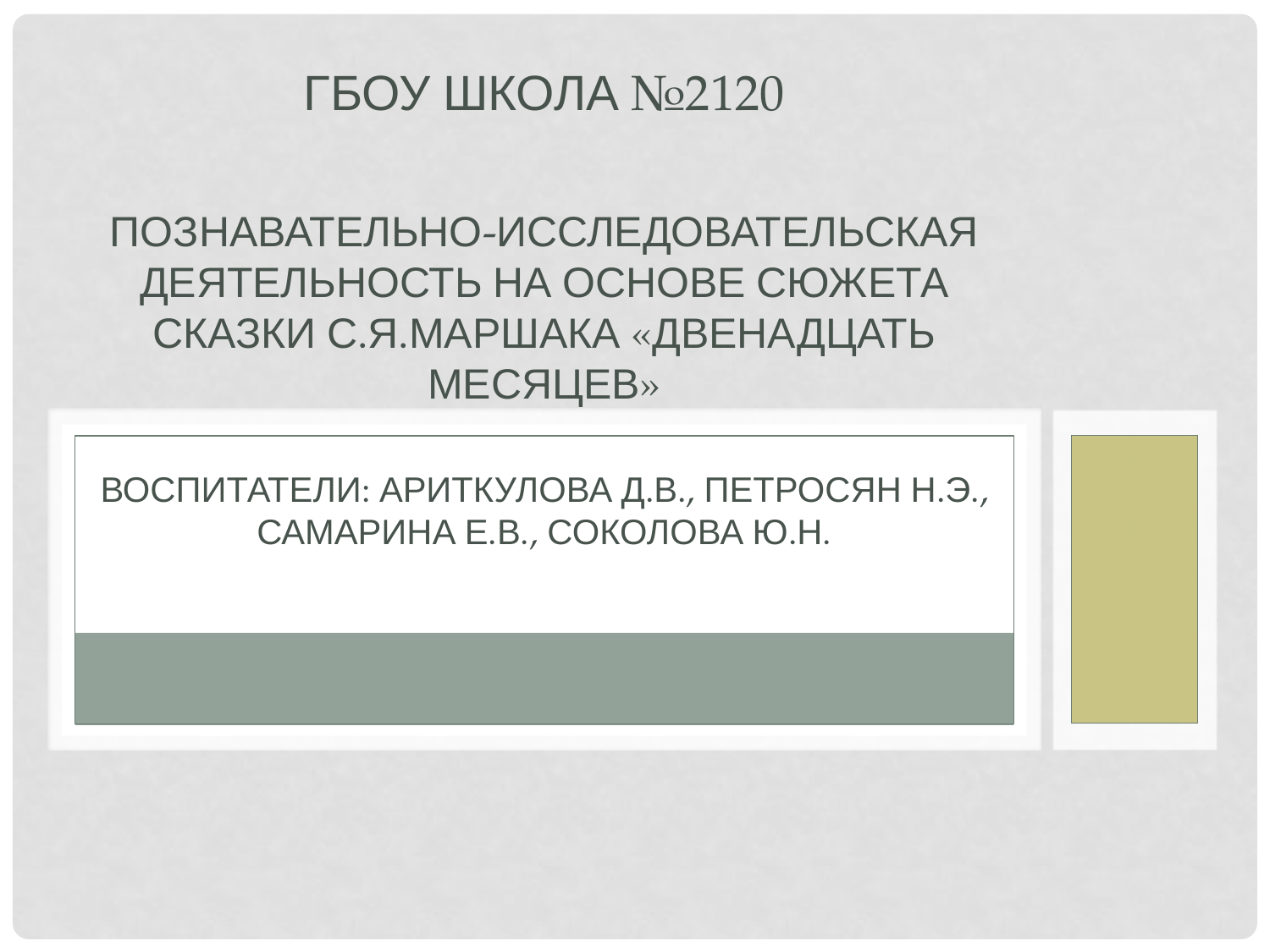

# ГБОУ Школа №2120 Познавательно-Исследовательская деятельность на основе сюжета сказки С.Я.Маршака «Двенадцать Месяцев» Воспитатели: Ариткулова Д.В., Петросян Н.Э., Самарина Е.в., Соколова Ю.Н.